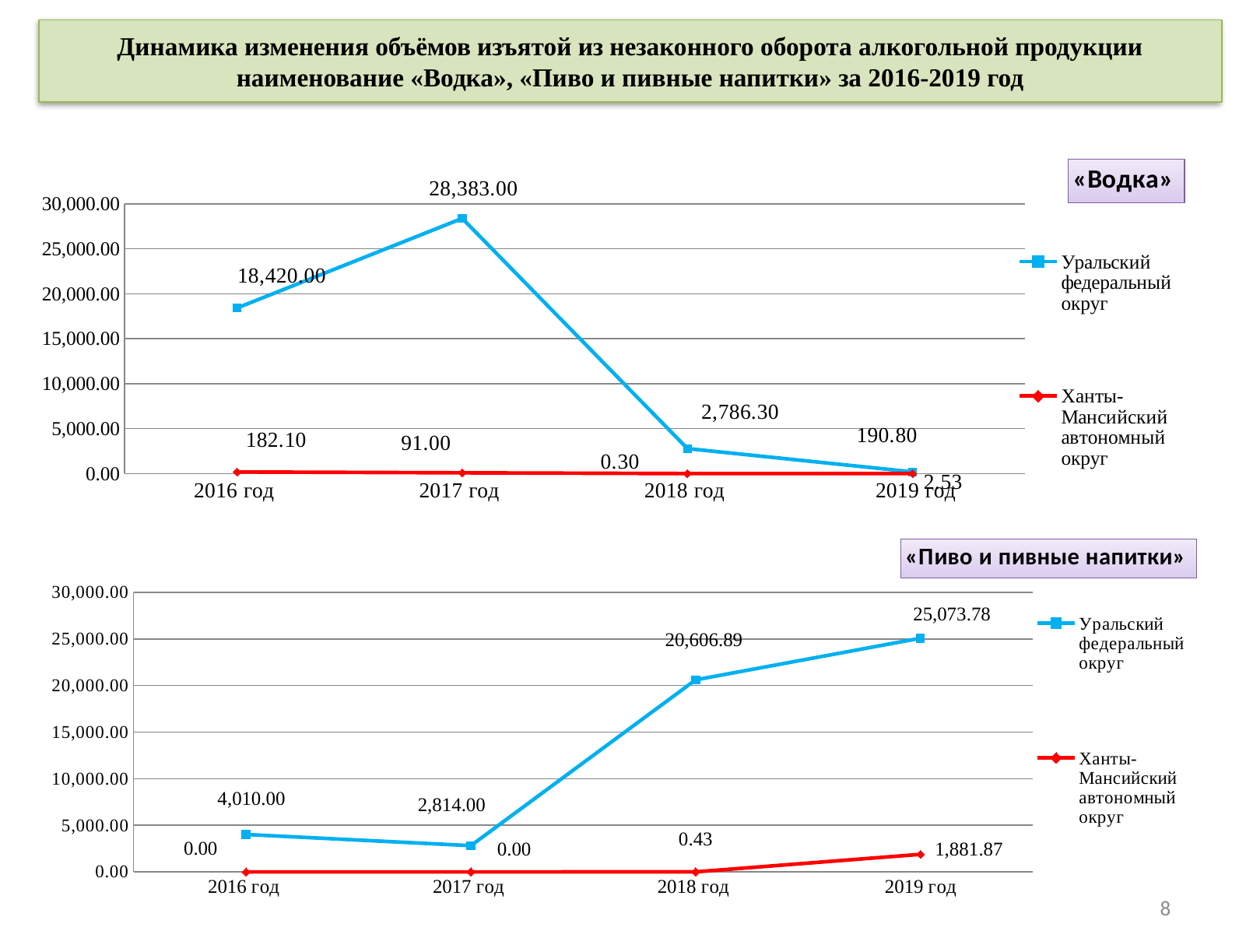

Динамика изменения объёмов изъятой из незаконного оборота алкогольной продукции наименование «Водка», «Пиво и пивные напитки» за 2016-2019 год

### Chart: «Водка»

| Category | Уральский федеральный округ  | Ханты-Мансийский автономный округ |
|---|---|---|
| 2016 год  | 18420.0 | 182.1 |
| 2017 год  | 28383.0 | 91.0 |
| 2018 год  | 2786.3 | 0.3000000000000003 |
|  2019 год | 190.8 | 2.53 |

### Chart: «Пиво и пивные напитки»

| Category | Уральский федеральный округ  | Ханты-Мансийский автономный округ  |
|---|---|---|
| 2016 год  | 4010.0 | 0.0 |
| 2017 год  | 2814.0 | 0.0 |
| 2018 год  | 20606.89 | 0.4260000000000003 |
| 2019 год | 25073.78000000002 | 1881.8719999999998 |
8